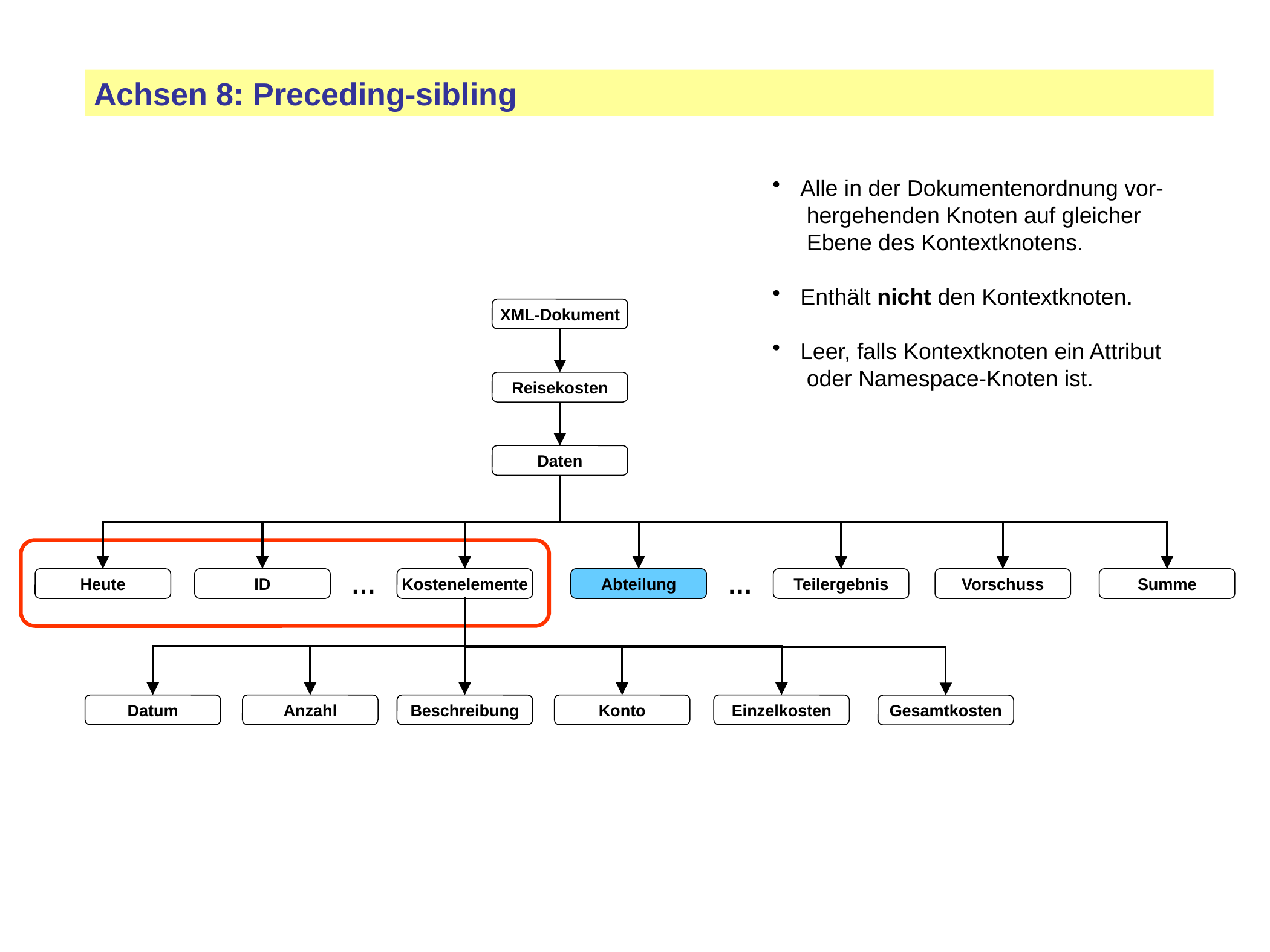

Achsen 8: Preceding-sibling
 Alle in der Dokumentenordnung vor-
  hergehenden Knoten auf gleicher
  Ebene des Kontextknotens.

 Enthält nicht den Kontextknoten.

 Leer, falls Kontextknoten ein Attribut
  oder Namespace-Knoten ist.
XML-Dokument
Reisekosten
Daten

Heute
ID
…
Kostenelemente
Abteilung
…
Teilergebnis
Vorschuss
Summe
Datum
Anzahl
Beschreibung
Konto
Einzelkosten
Gesamtkosten